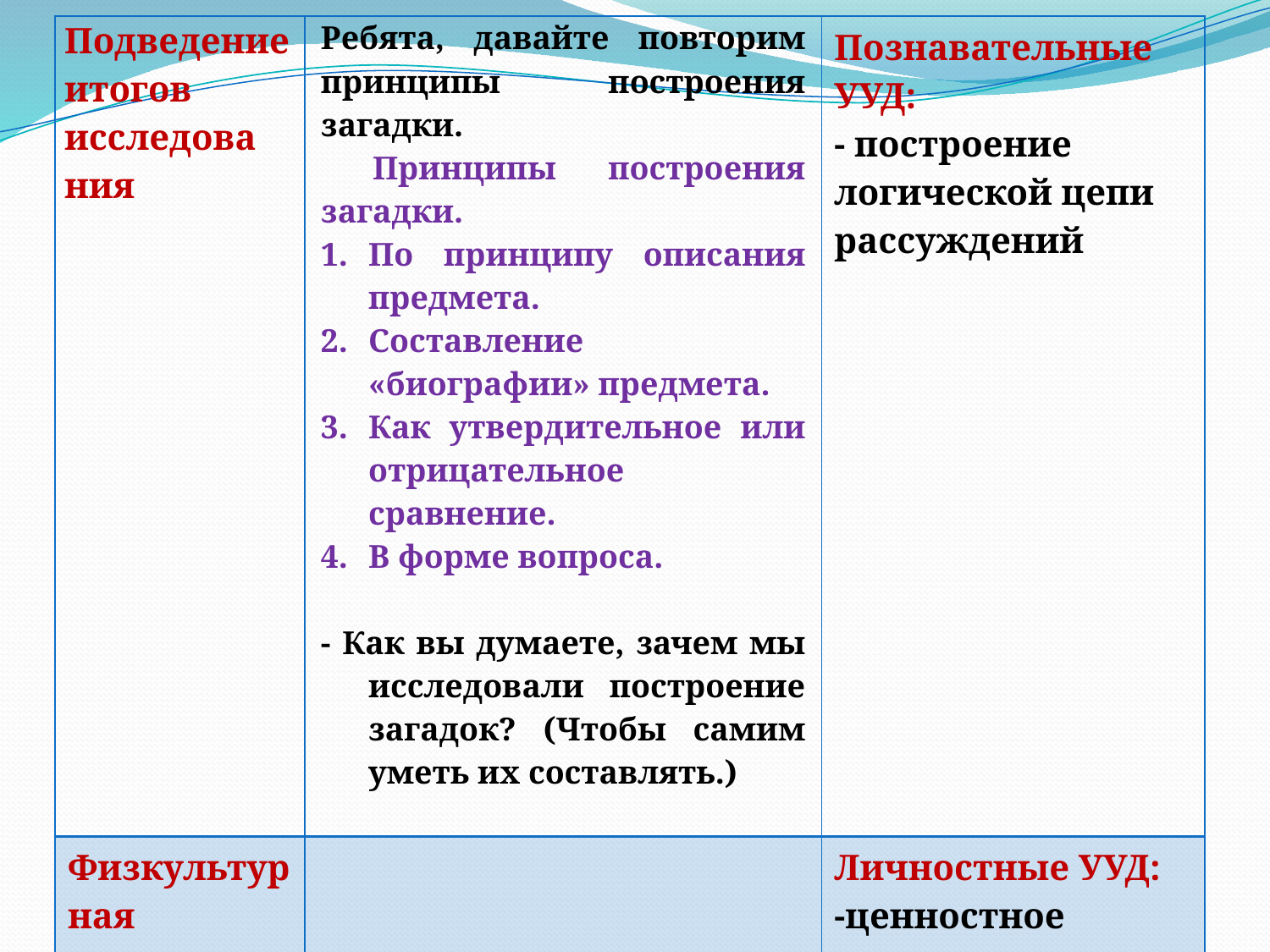

| Подведение итогов исследова ния | Ребята, давайте повторим принципы построения загадки. Принципы построения загадки. По принципу описания предмета. Составление «биографии» предмета. Как утвердительное или отрицательное сравнение. В форме вопроса. - Как вы думаете, зачем мы исследовали построение загадок? (Чтобы самим уметь их составлять.) | Познавательные УУД: - построение логической цепи рассуждений |
| --- | --- | --- |
| Физкультур ная минутка |  | Личностные УУД: -ценностное отношение к своему здоровью |